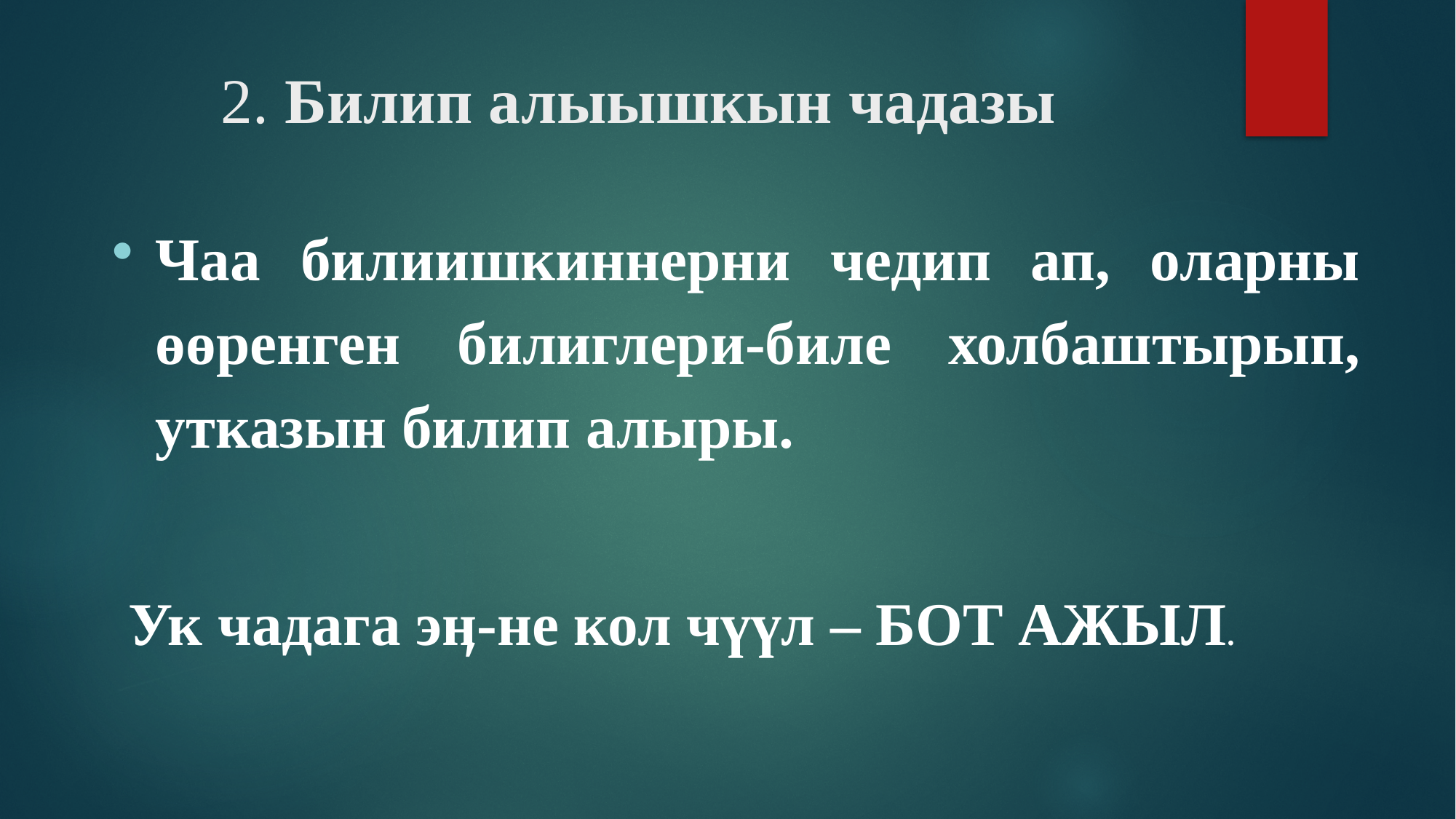

# 2. Билип алыышкын чадазы
Чаа билиишкиннерни чедип ап, оларны өөренген билиглери-биле холбаштырып, утказын билип алыры.

Ук чадага эӊ-не кол чүүл – БОТ АЖЫЛ.